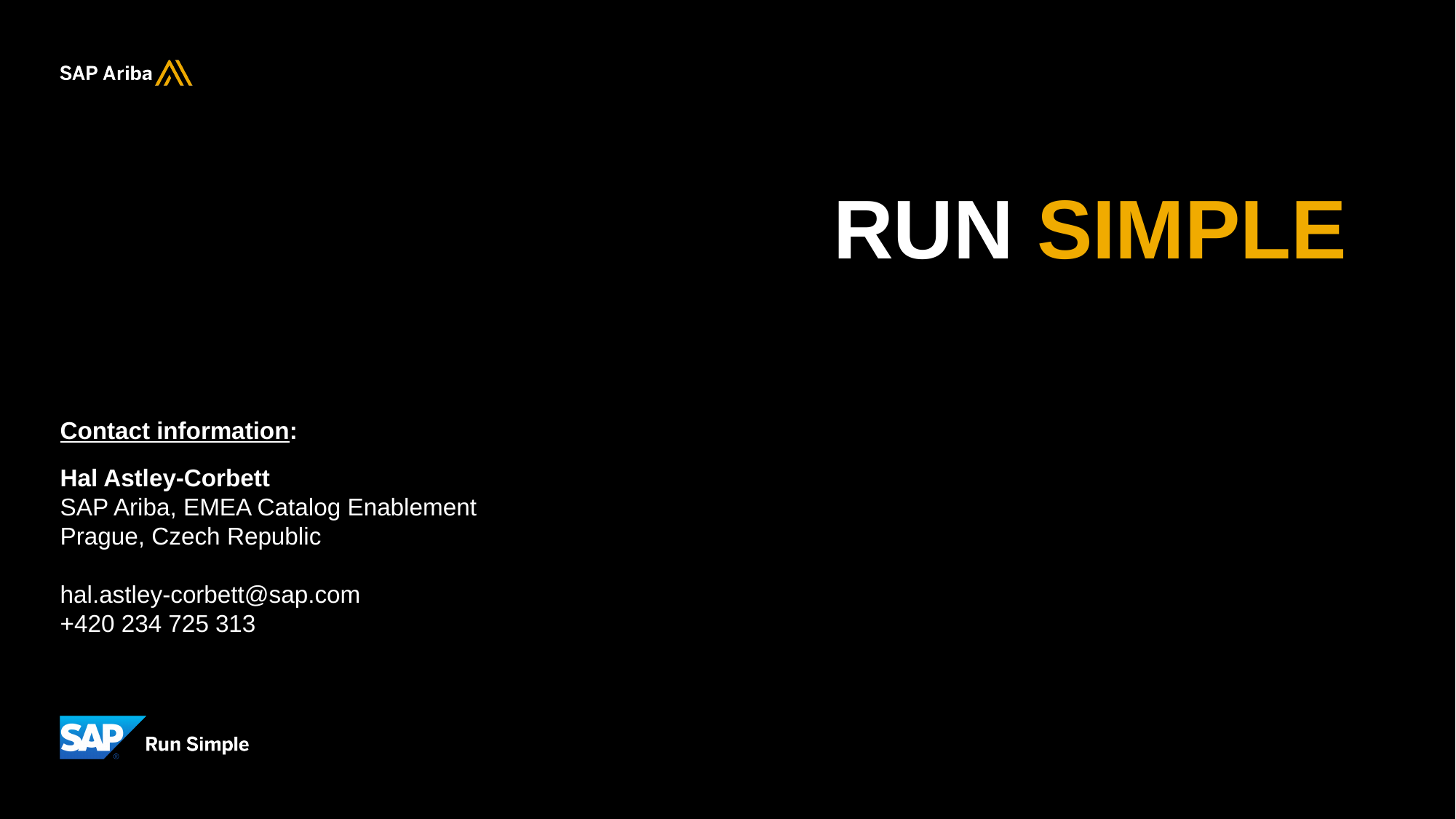

# RUN SIMPLE
Contact information:
Hal Astley-Corbett
SAP Ariba, EMEA Catalog Enablement
Prague, Czech Republic

hal.astley-corbett@sap.com
+420 234 725 313